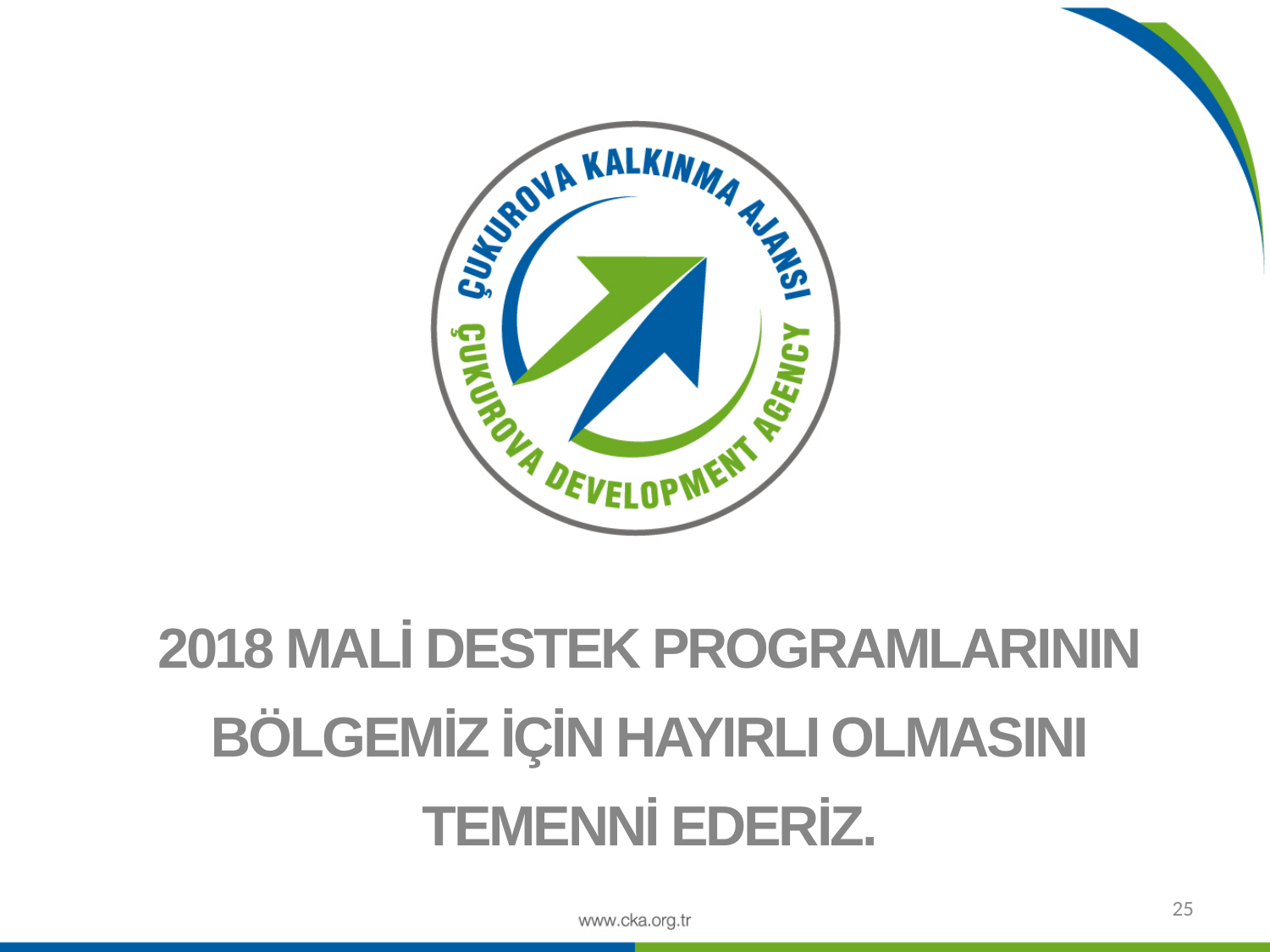

2018 MALİ DESTEK PROGRAMLARININ
BÖLGEMİZ İÇİN HAYIRLI OLMASINI
TEMENNİ EDERİZ.
25